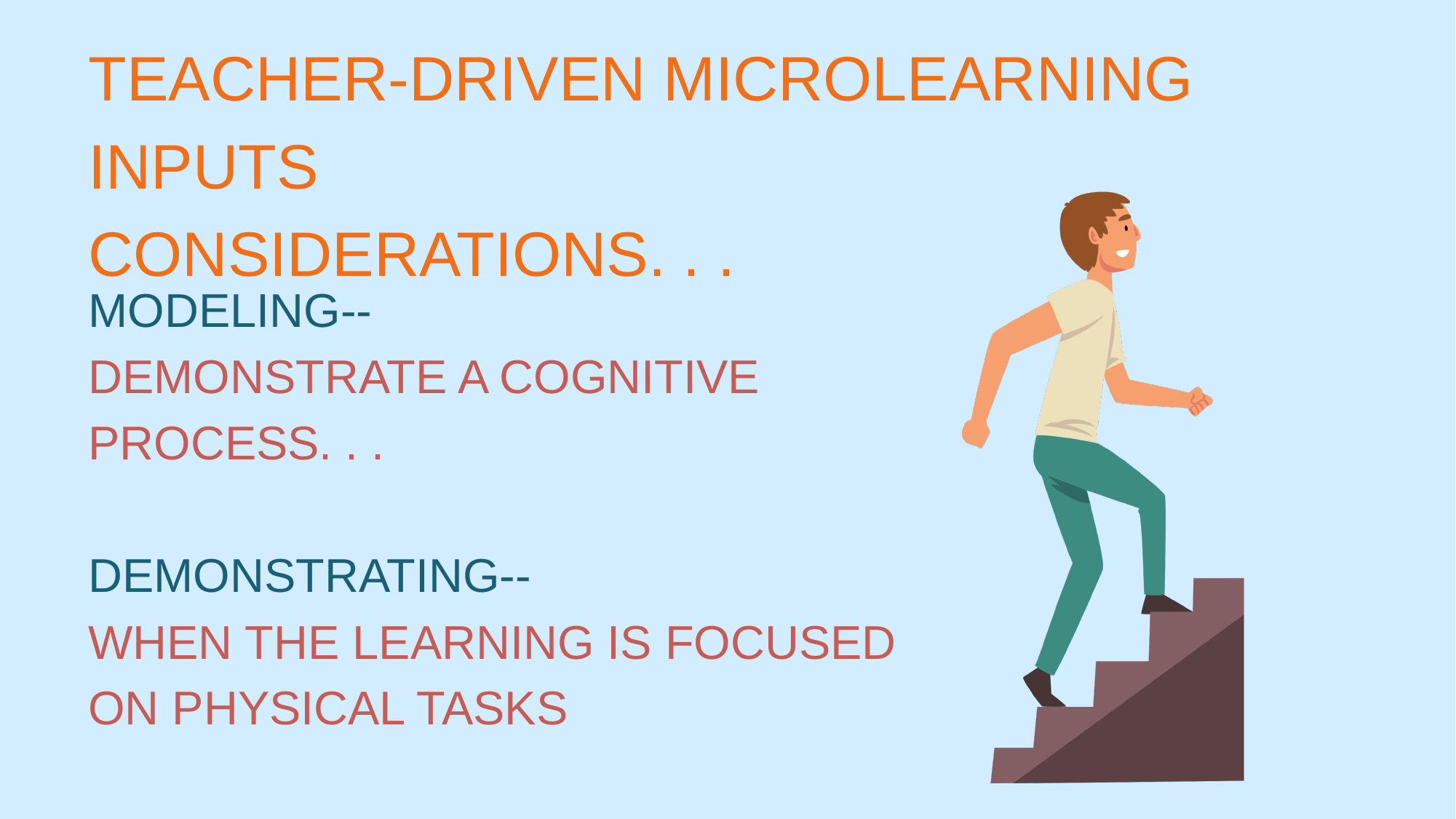

TEACHER-DRIVEN MICROLEARNING INPUTS
CONSIDERATIONS. . .

MODELING--
DEMONSTRATE A COGNITIVE PROCESS. . .

DEMONSTRATING--
WHEN THE LEARNING IS FOCUSED ON PHYSICAL TASKS